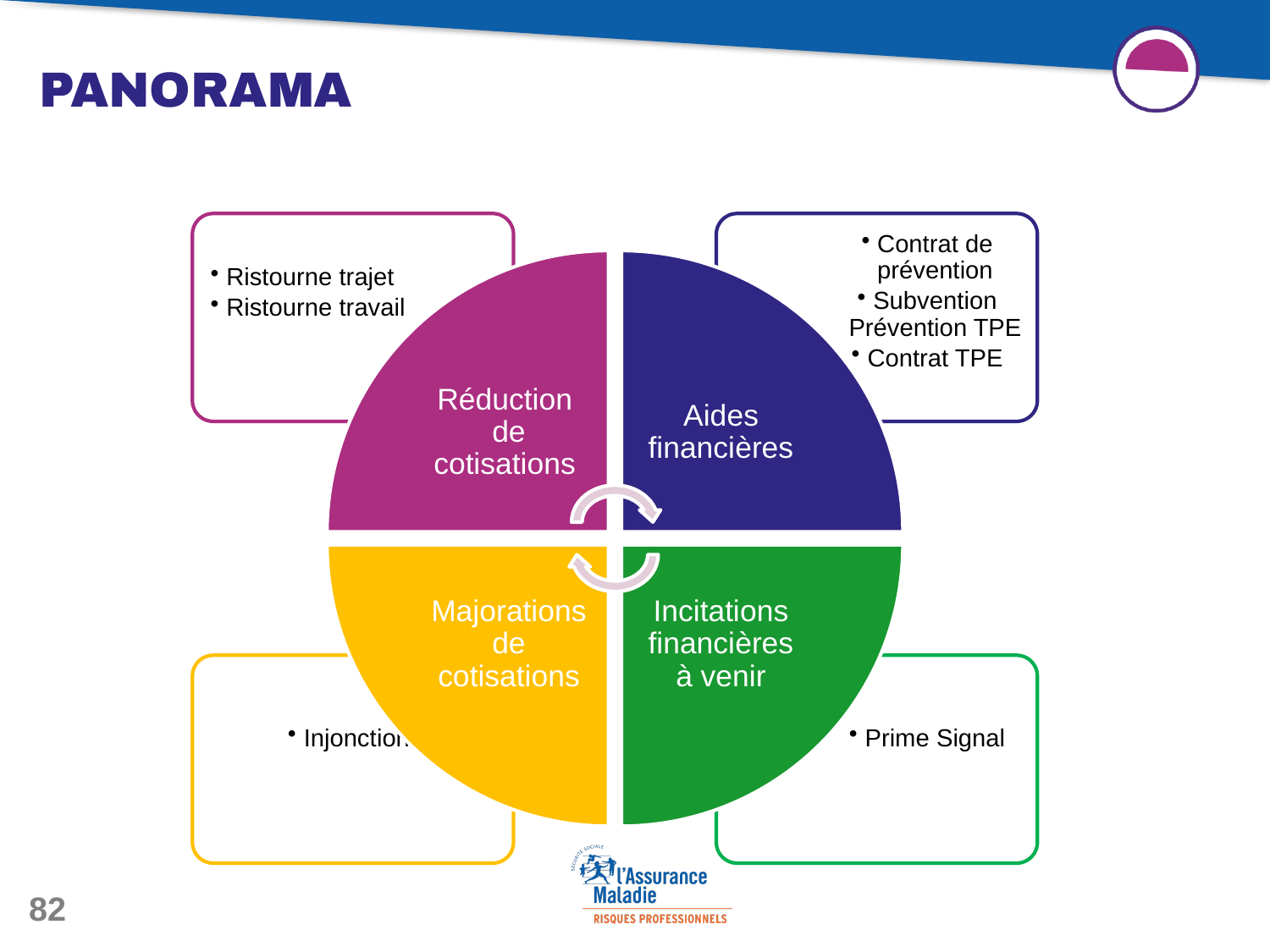

# Panorama
Prime Signal
Injonctions
Contrat de prévention
Subvention Prévention TPE
Contrat TPE

Ristourne trajet
Ristourne travail
Réduction  de cotisations
Aides financières
Incitations financières à venir
Majorations de cotisations
82